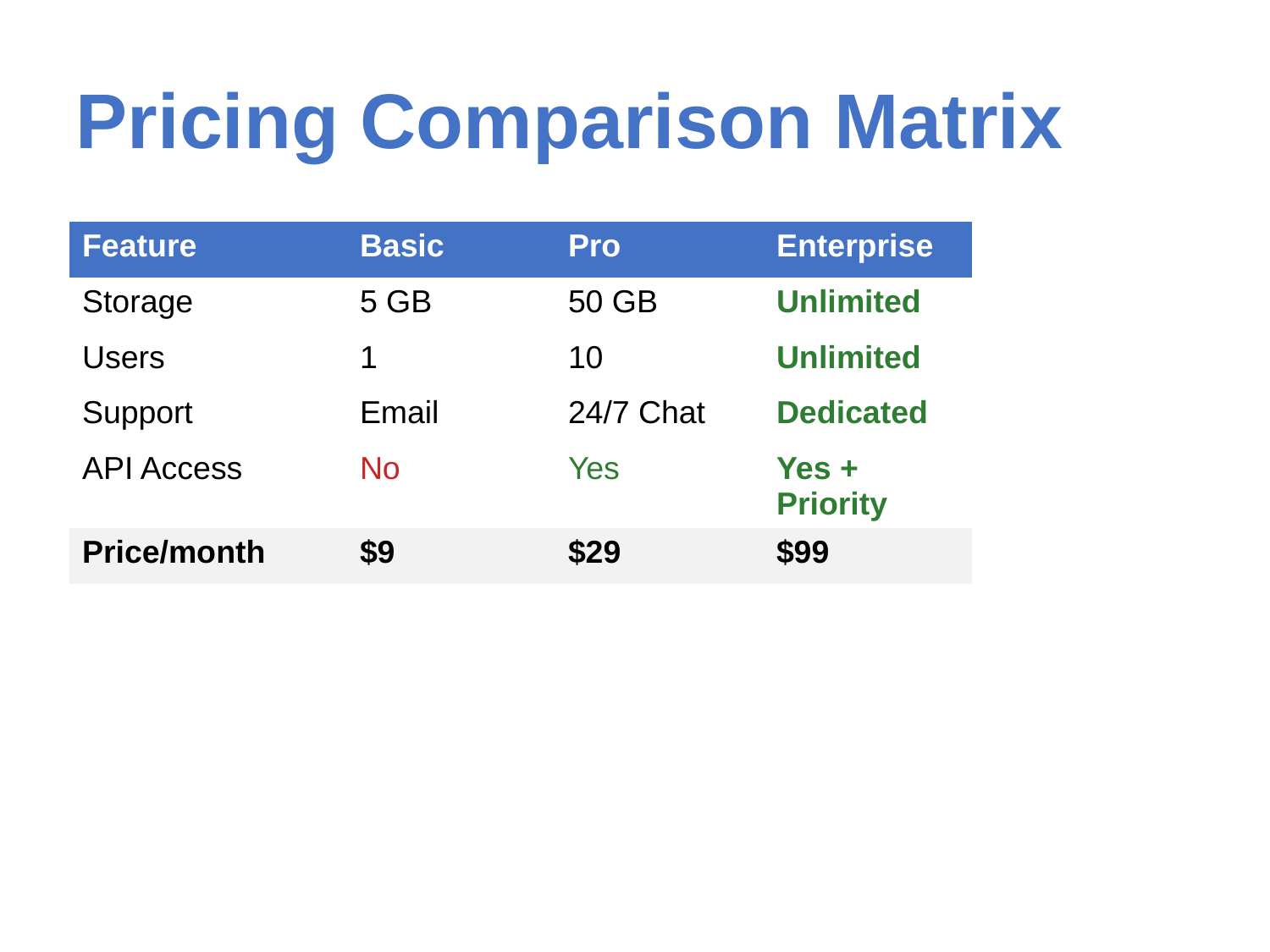

Pricing Comparison Matrix
| Feature | Basic | Pro | Enterprise |
| --- | --- | --- | --- |
| Storage | 5 GB | 50 GB | Unlimited |
| Users | 1 | 10 | Unlimited |
| Support | Email | 24/7 Chat | Dedicated |
| API Access | No | Yes | Yes + Priority |
| Price/month | $9 | $29 | $99 |